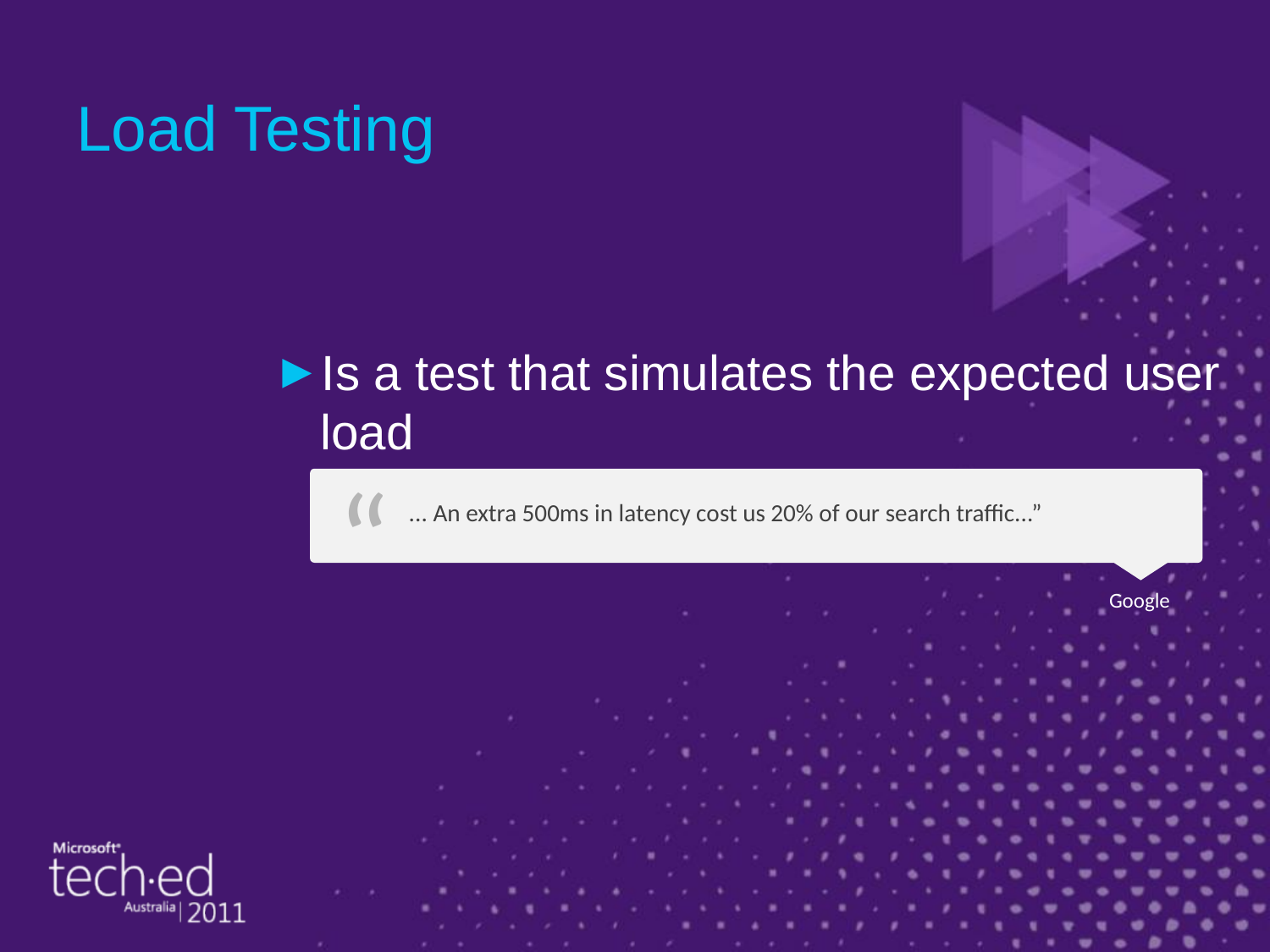

# Load Testing
Is a test that simulates the expected user load
“

... An extra 500ms in latency cost us 20% of our search traffic...”

Google